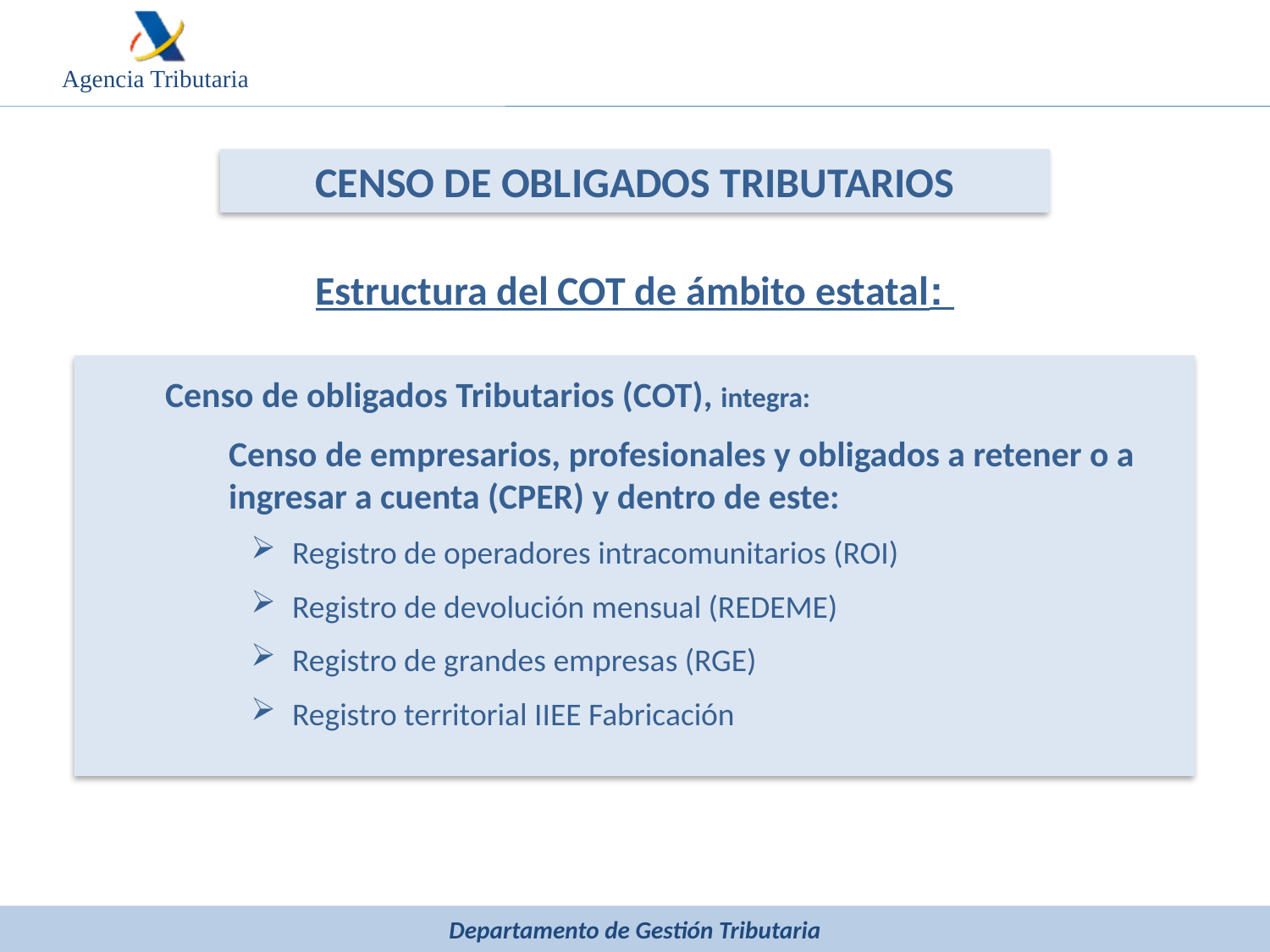

CENSO DE OBLIGADOS TRIBUTARIOS
Estructura del COT de ámbito estatal:

Censo de obligados Tributarios (COT), integra:
	Censo de empresarios, profesionales y obligados a retener o a ingresar a cuenta (CPER) y dentro de este:
Registro de operadores intracomunitarios (ROI)
Registro de devolución mensual (REDEME)
Registro de grandes empresas (RGE)
Registro territorial IIEE Fabricación